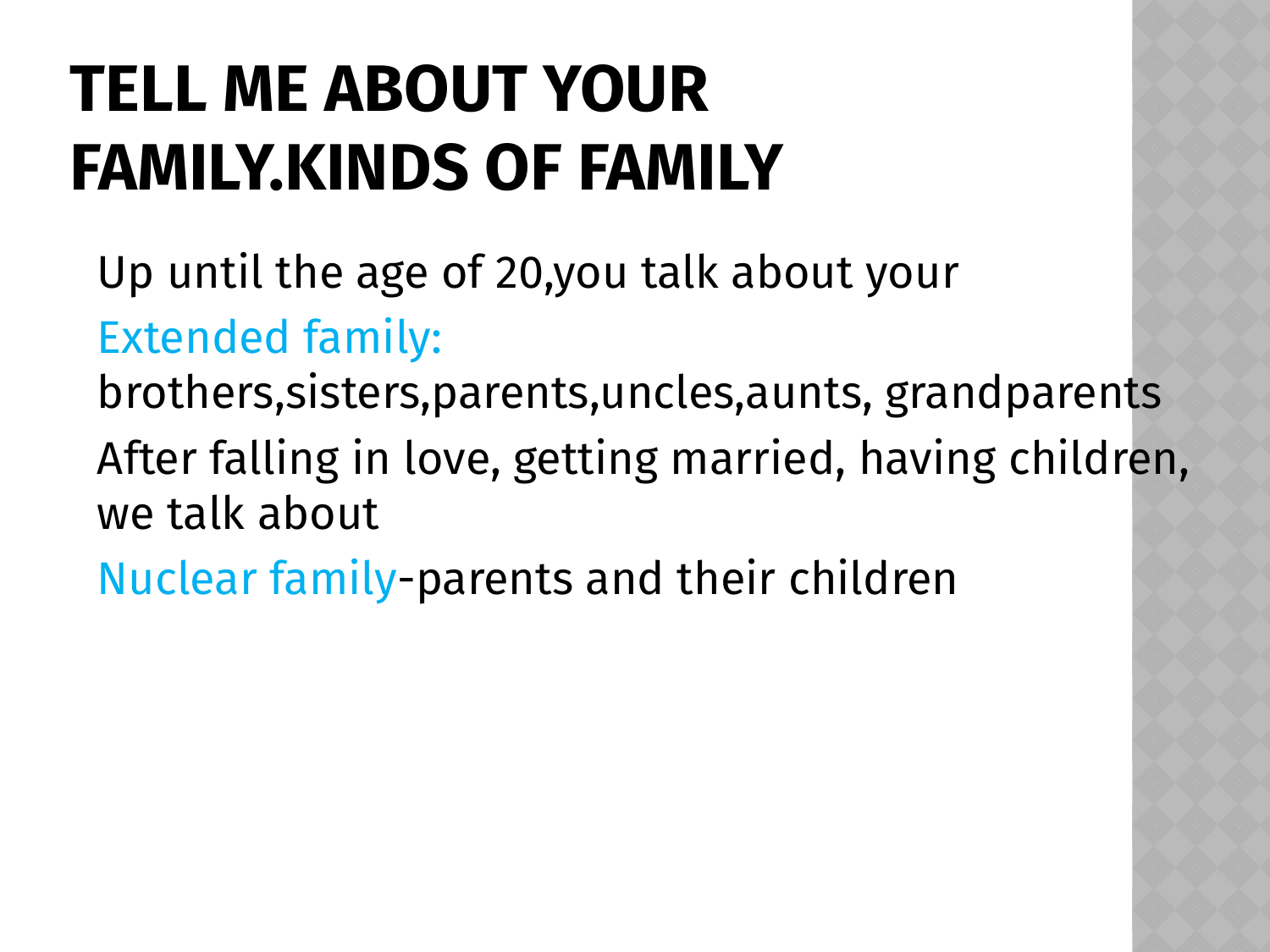

# Tell me about your family.Kinds of family
Up until the age of 20,you talk about your
Extended family: brothers,sisters,parents,uncles,aunts, grandparents
After falling in love, getting married, having children, we talk about
Nuclear family-parents and their children